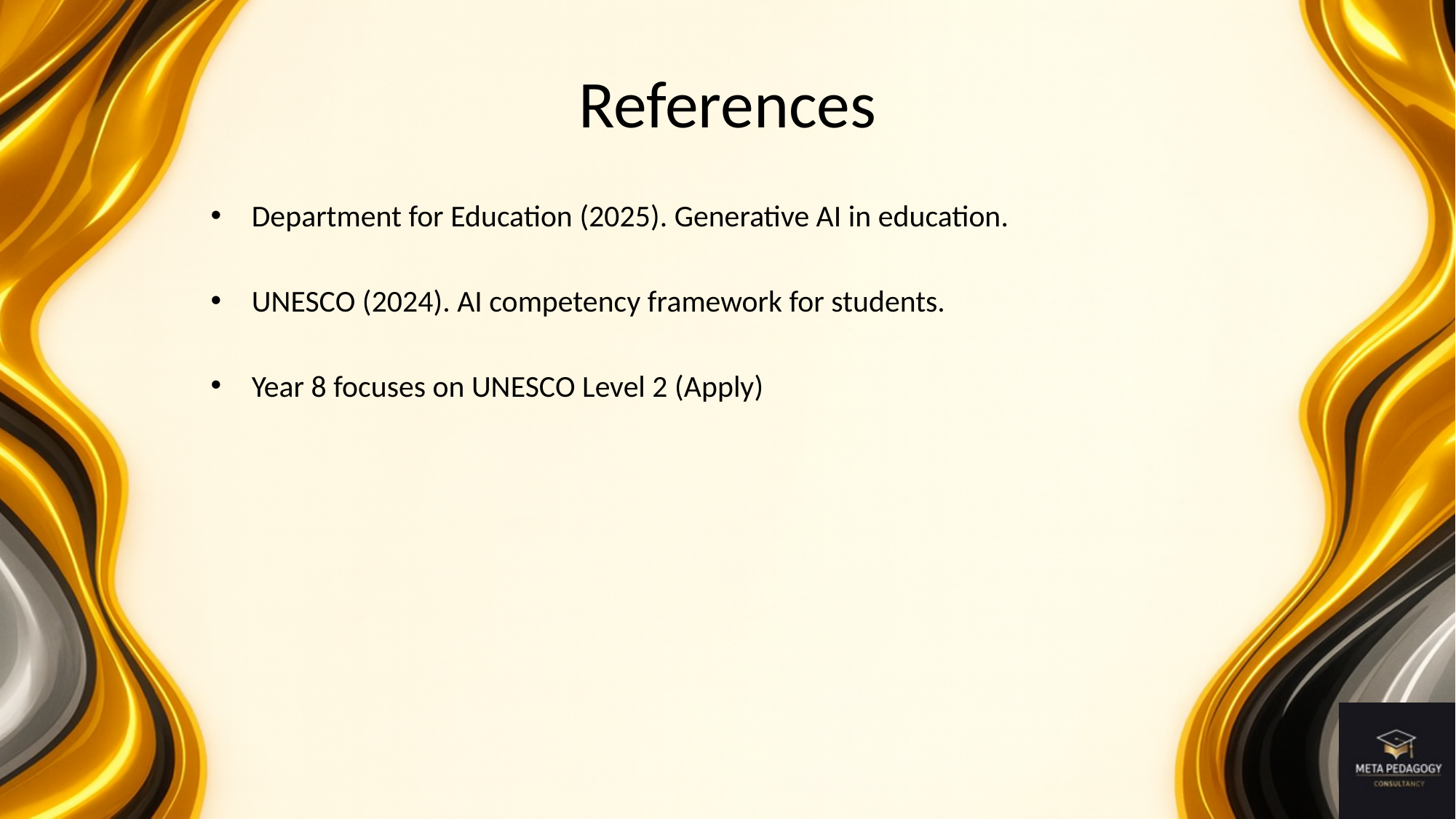

# References
Department for Education (2025). Generative AI in education.

UNESCO (2024). AI competency framework for students.

Year 8 focuses on UNESCO Level 2 (Apply)